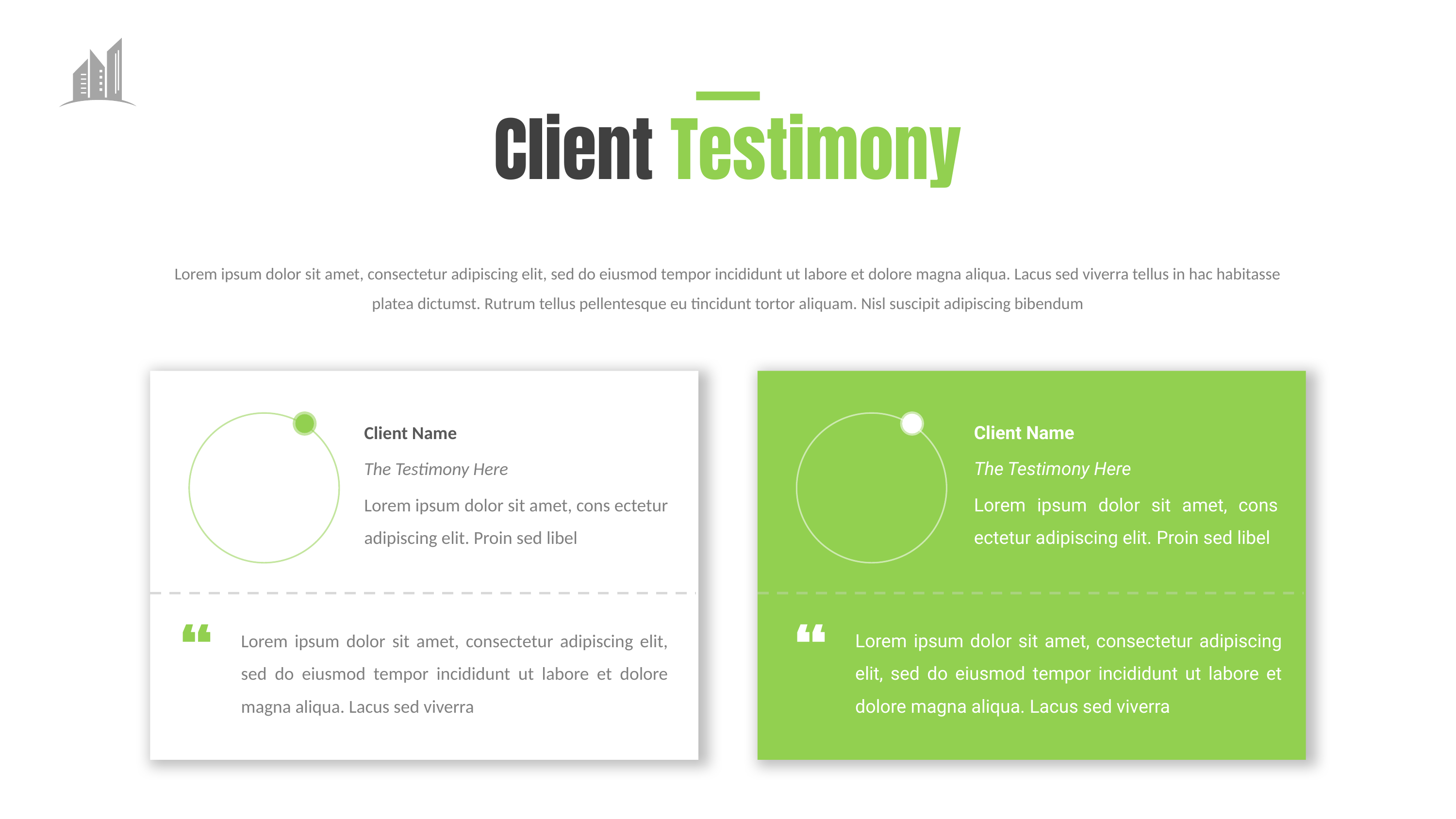

Client Testimony
Lorem ipsum dolor sit amet, consectetur adipiscing elit, sed do eiusmod tempor incididunt ut labore et dolore magna aliqua. Lacus sed viverra tellus in hac habitasse platea dictumst. Rutrum tellus pellentesque eu tincidunt tortor aliquam. Nisl suscipit adipiscing bibendum

Client Name
Client Name

The Testimony Here
The Testimony Here
Lorem ipsum dolor sit amet, cons ectetur adipiscing elit. Proin sed libel
Lorem ipsum dolor sit amet, cons ectetur adipiscing elit. Proin sed libel
“
“
Lorem ipsum dolor sit amet, consectetur adipiscing elit, sed do eiusmod tempor incididunt ut labore et dolore magna aliqua. Lacus sed viverra
Lorem ipsum dolor sit amet, consectetur adipiscing elit, sed do eiusmod tempor incididunt ut labore et dolore magna aliqua. Lacus sed viverra